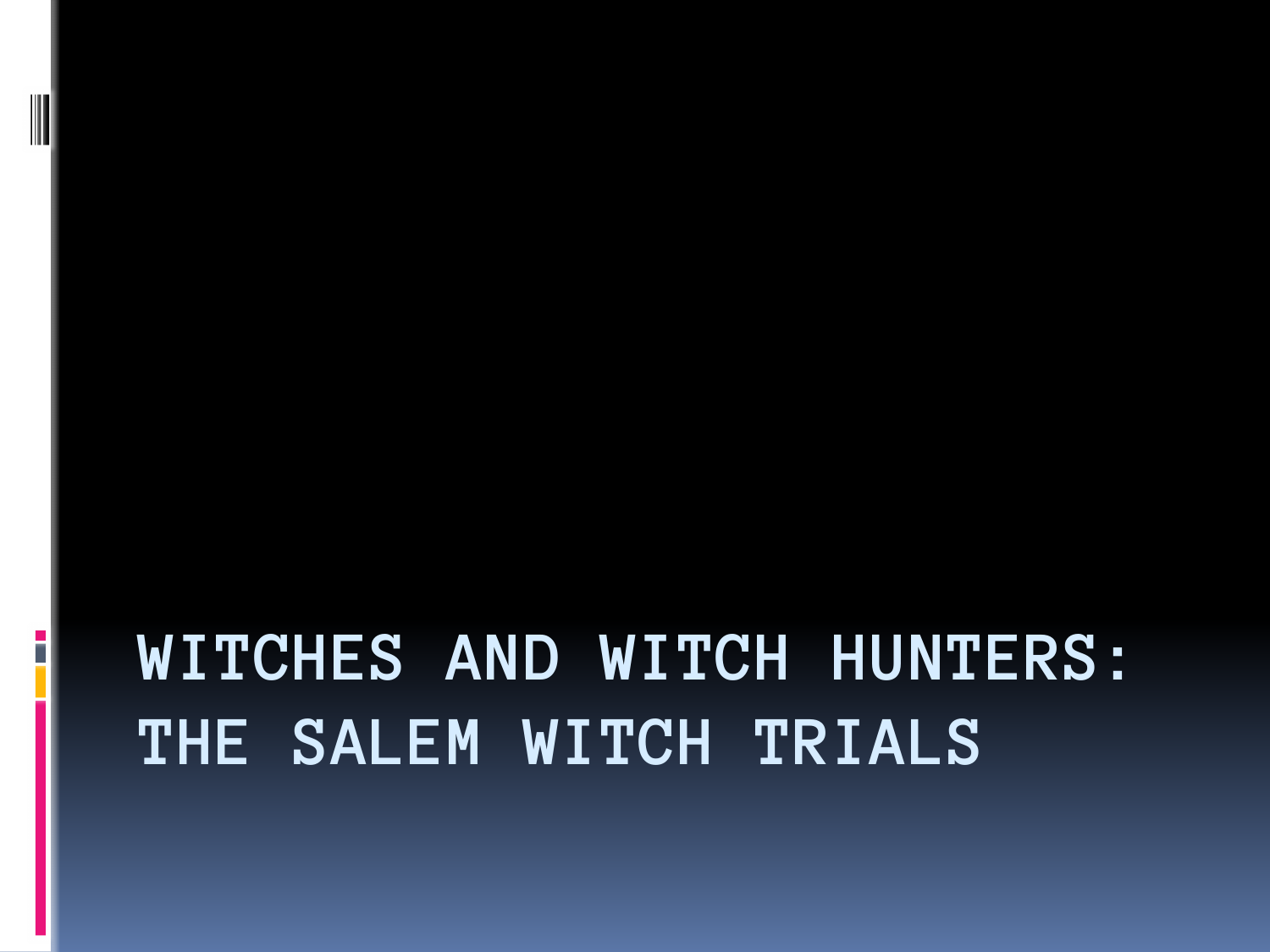

# Witches and Witch Hunters: The Salem Witch Trials